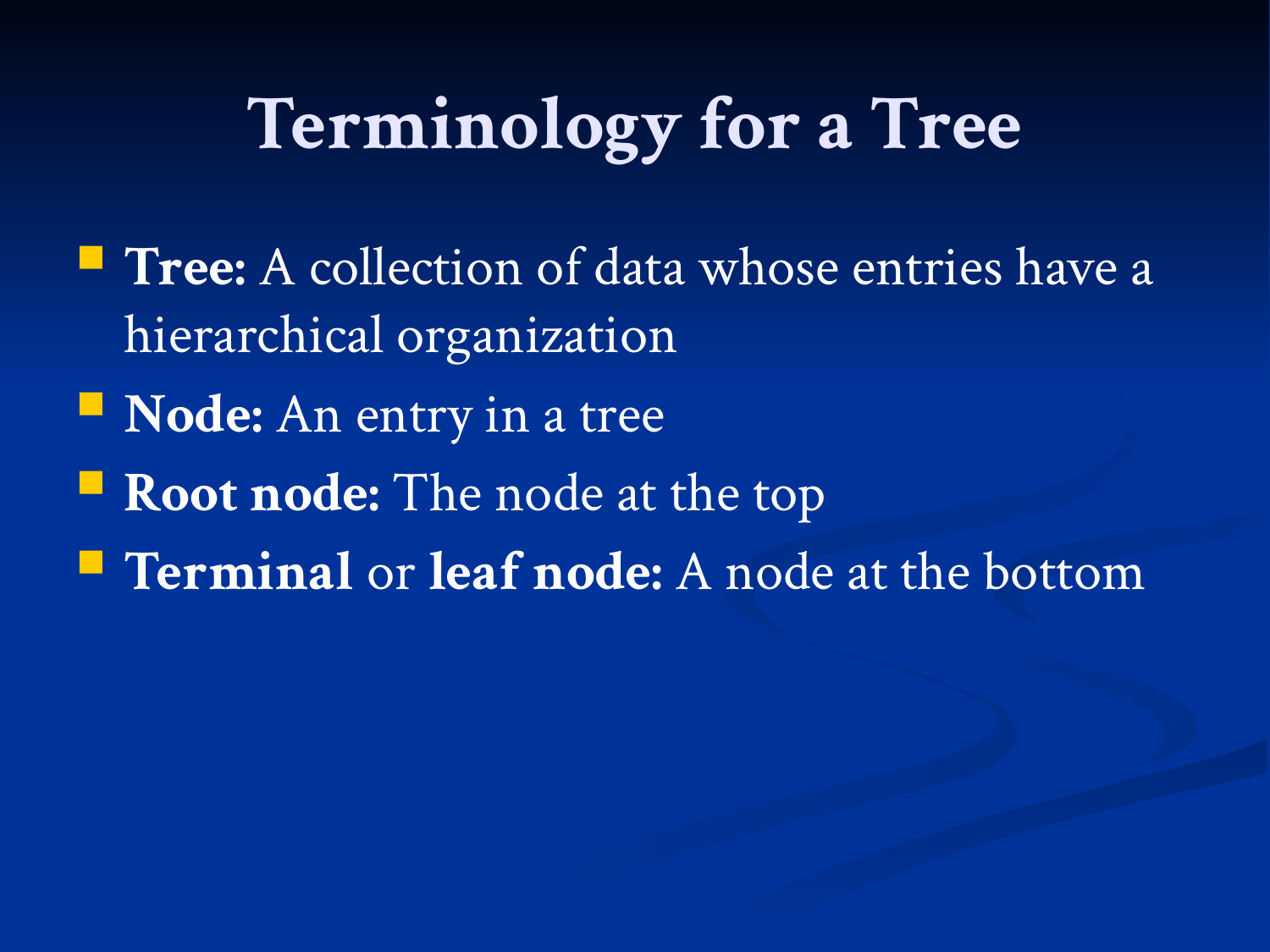

# Terminology for a Tree
Tree: A collection of data whose entries have a hierarchical organization
Node: An entry in a tree
Root node: The node at the top
Terminal or leaf node: A node at the bottom